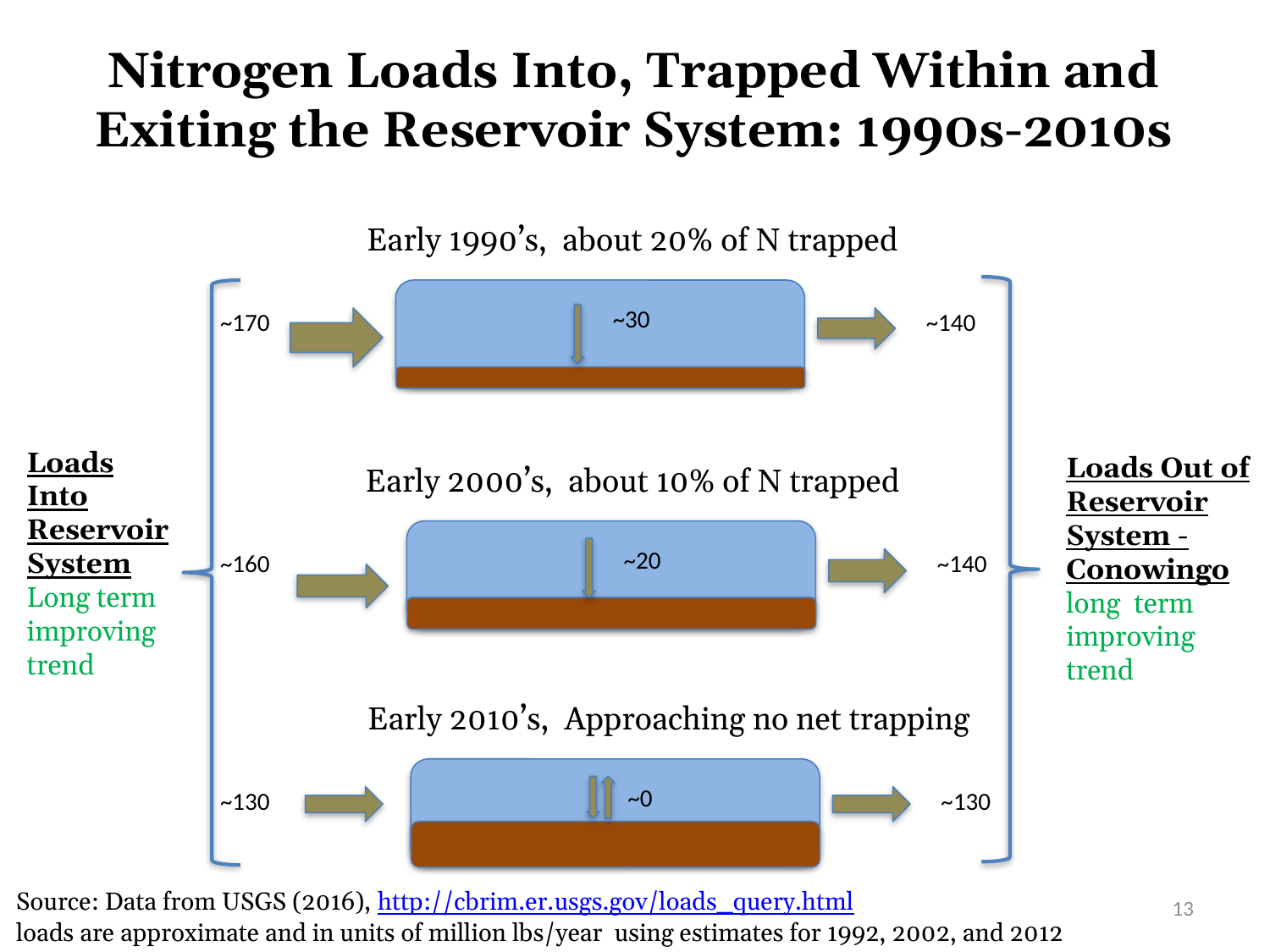

# Nitrogen Loads Into, Trapped Within and Exiting the Reservoir System: 1990s-2010s
Early 1990’s,  about 20% of N trapped

~30
~170
~140

Loads Into Reservoir System
Long term improving trend
Loads Out of Reservoir System - Conowingo long  term improving trend
Early 2000’s,  about 10% of N trapped

~20
~160
~140

Early 2010’s,  Approaching no net trapping

~0
~130
~130

Source: Data from USGS (2016), http://cbrim.er.usgs.gov/loads_query.html
loads are approximate and in units of million lbs/year  using estimates for 1992, 2002, and 2012
13